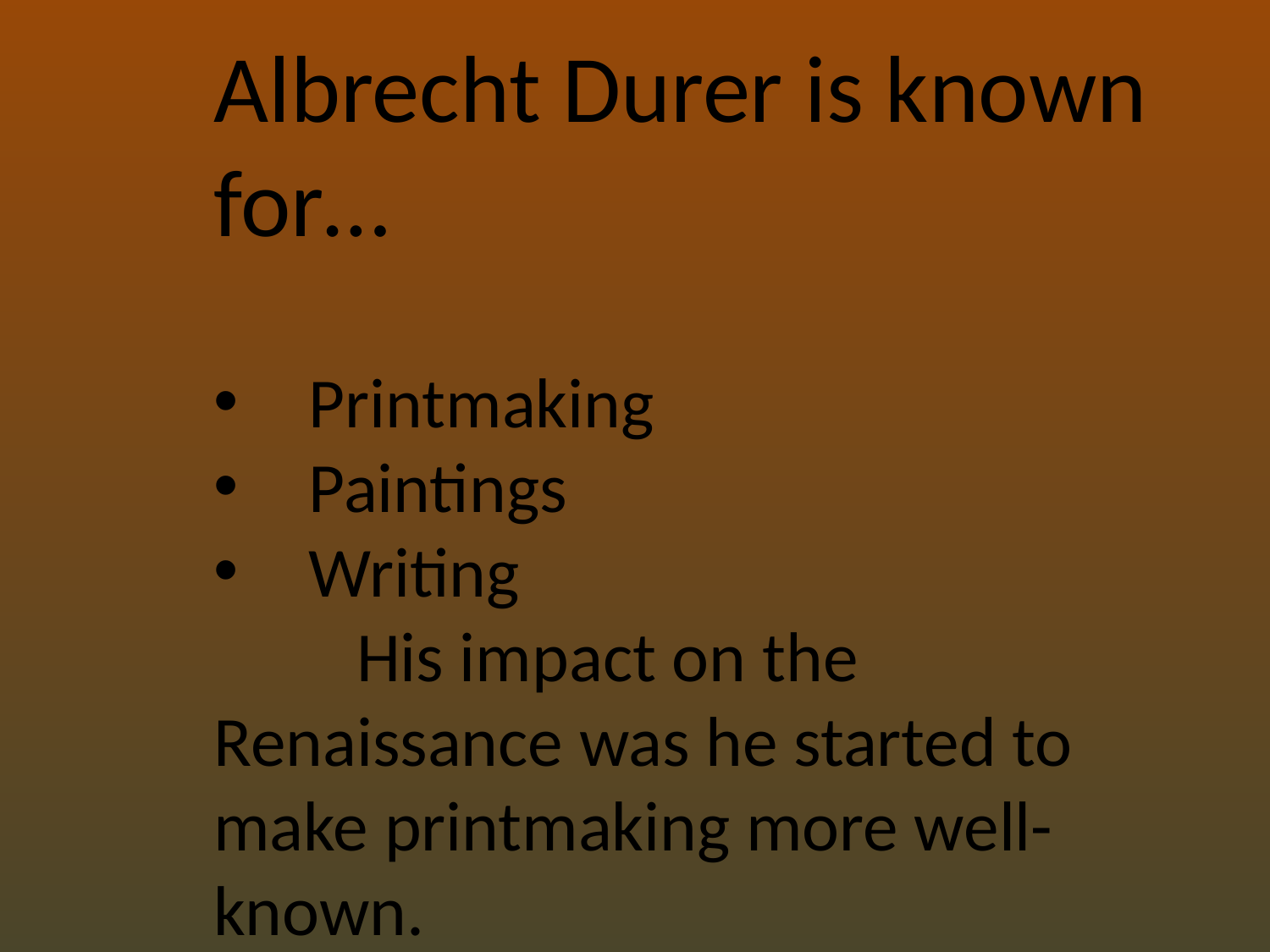

Albrecht Durer is known for…

Printmaking
Paintings
Writing
	 His impact on the Renaissance was he started to make printmaking more well- known.